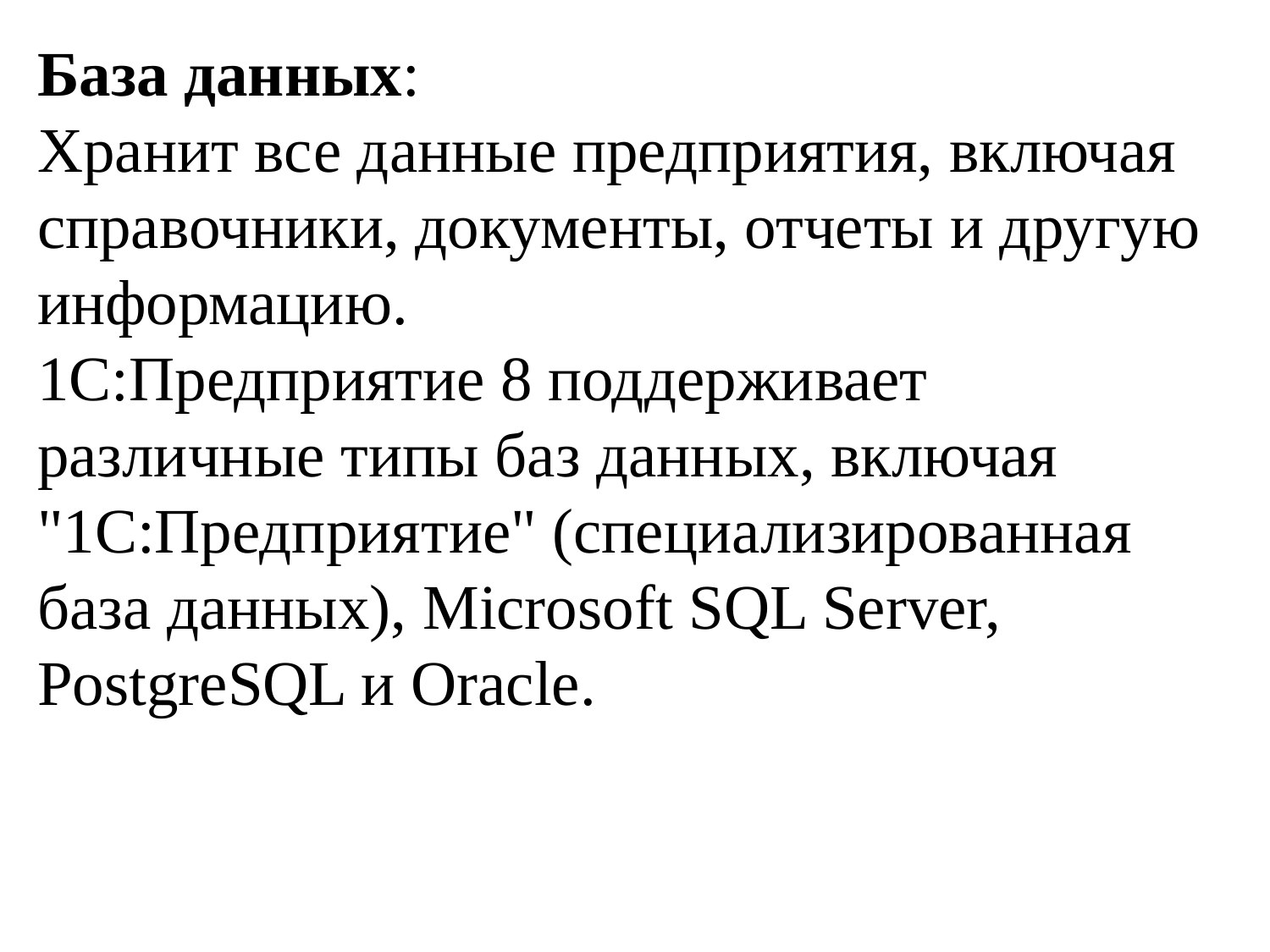

База данных:
Хранит все данные предприятия, включая справочники, документы, отчеты и другую информацию.
1С:Предприятие 8 поддерживает различные типы баз данных, включая "1С:Предприятие" (специализированная база данных), Microsoft SQL Server, PostgreSQL и Oracle.